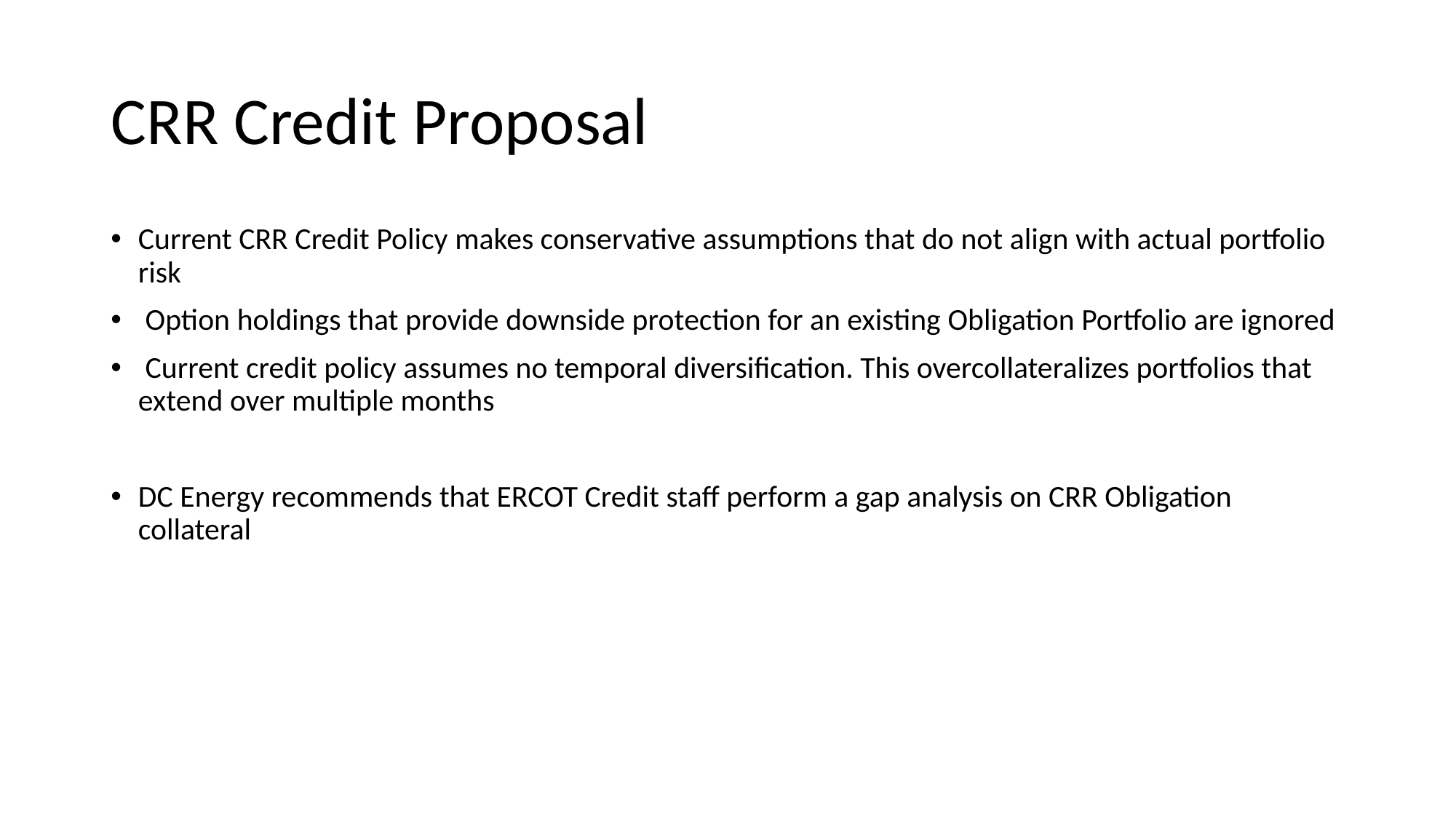

# CRR Credit Proposal
Current CRR Credit Policy makes conservative assumptions that do not align with actual portfolio risk
 Option holdings that provide downside protection for an existing Obligation Portfolio are ignored
 Current credit policy assumes no temporal diversification. This overcollateralizes portfolios that extend over multiple months

DC Energy recommends that ERCOT Credit staff perform a gap analysis on CRR Obligation collateral